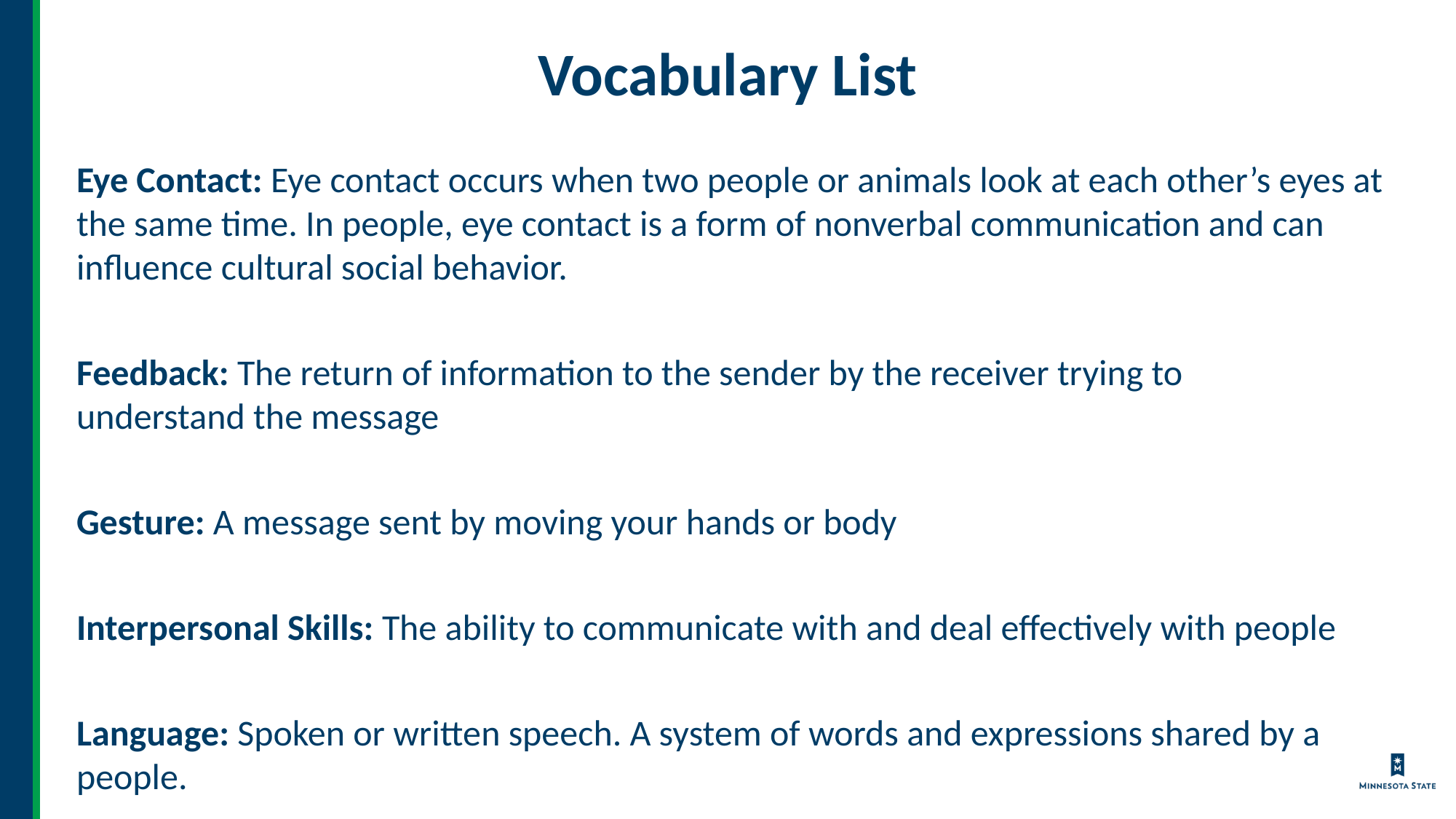

# Vocabulary List
Eye Contact: Eye contact occurs when two people or animals look at each other’s eyes at the same time. In people, eye contact is a form of nonverbal communication and can influence cultural social behavior.

Feedback: The return of information to the sender by the receiver trying to 	understand the message

Gesture: A message sent by moving your hands or body

Interpersonal Skills: The ability to communicate with and deal effectively with people

Language: Spoken or written speech. A system of words and expressions shared by a people.